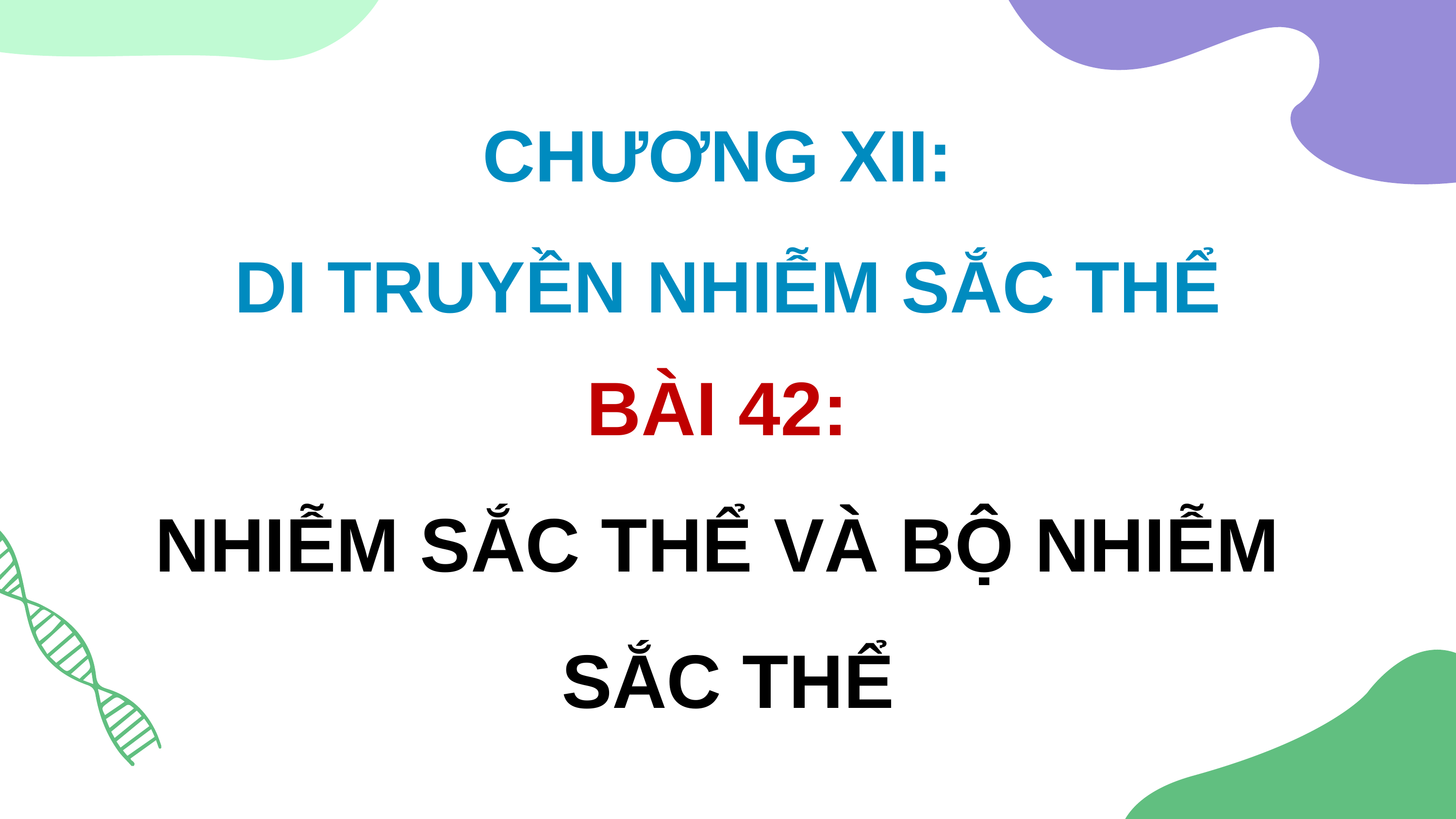

CHƯƠNG XII:
DI TRUYỀN NHIỄM SẮC THỂ
BÀI 42:
NHIỄM SẮC THỂ VÀ BỘ NHIỄM
SẮC THỂ